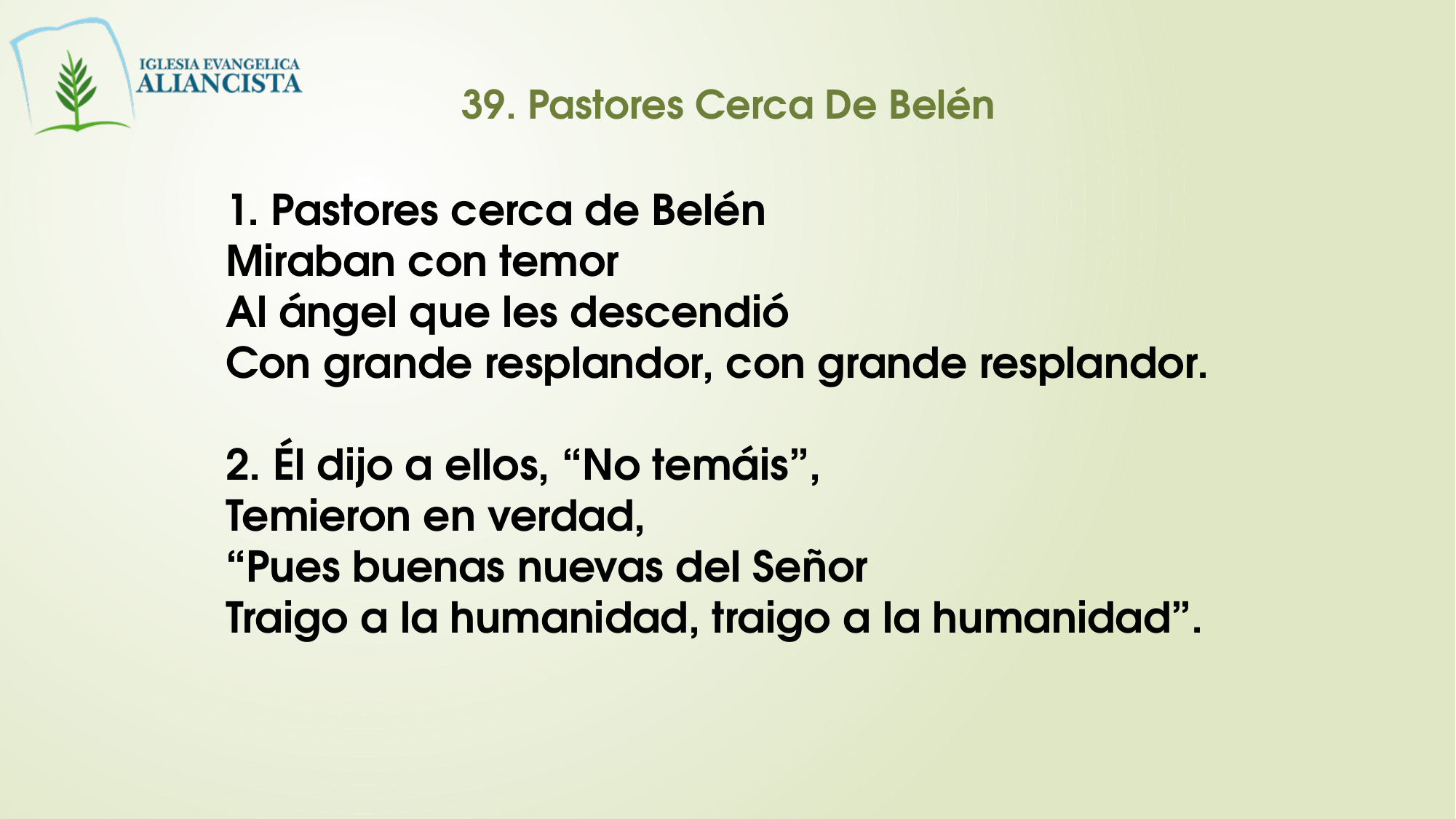

39. Pastores Cerca De Belén
1. Pastores cerca de Belén
Miraban con temor
Al ángel que les descendió
Con grande resplandor, con grande resplandor.

2. Él dijo a ellos, “No temáis”,
Temieron en verdad,
“Pues buenas nuevas del Señor
Traigo a la humanidad, traigo a la humanidad”.